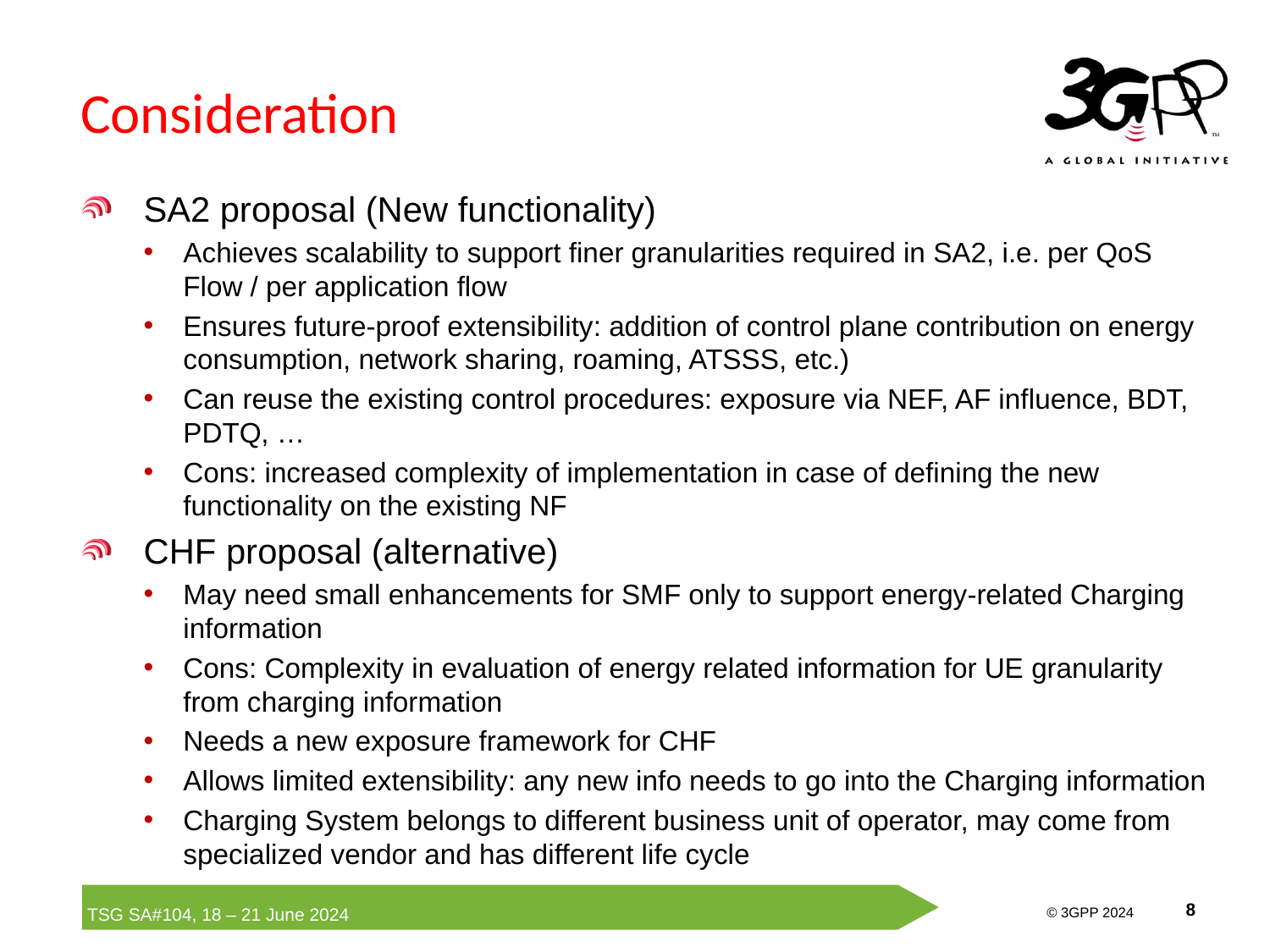

# Consideration
SA2 proposal (New functionality)
Achieves scalability to support finer granularities required in SA2, i.e. per QoS Flow / per application flow
Ensures future-proof extensibility: addition of control plane contribution on energy consumption, network sharing, roaming, ATSSS, etc.)
Can reuse the existing control procedures: exposure via NEF, AF influence, BDT, PDTQ, …
Cons: increased complexity of implementation in case of defining the new functionality on the existing NF
CHF proposal (alternative)
May need small enhancements for SMF only to support energy-related Charging information
Cons: Complexity in evaluation of energy related information for UE granularity from charging information
Needs a new exposure framework for CHF
Allows limited extensibility: any new info needs to go into the Charging information
Charging System belongs to different business unit of operator, may come from specialized vendor and has different life cycle